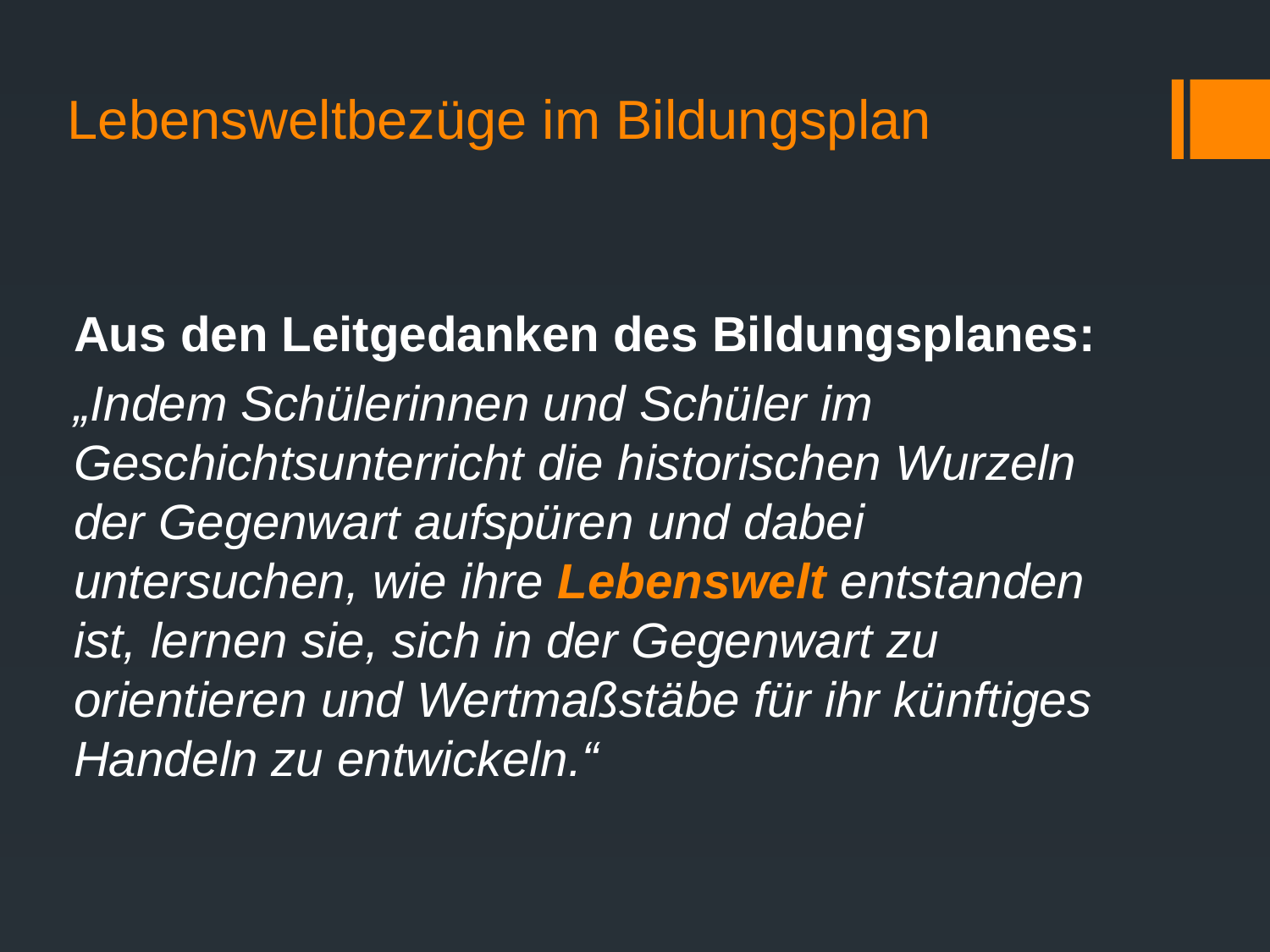

# Lebensweltbezüge im Bildungsplan
Aus den Leitgedanken des Bildungsplanes:
„Indem Schülerinnen und Schüler im Geschichtsunterricht die historischen Wurzeln der Ge­genwart aufspüren und dabei untersuchen, wie ihre Lebenswelt entstanden ist, lernen sie, sich in der Gegenwart zu orientieren und Wertmaßstäbe für ihr künftiges Handeln zu entwickeln.“